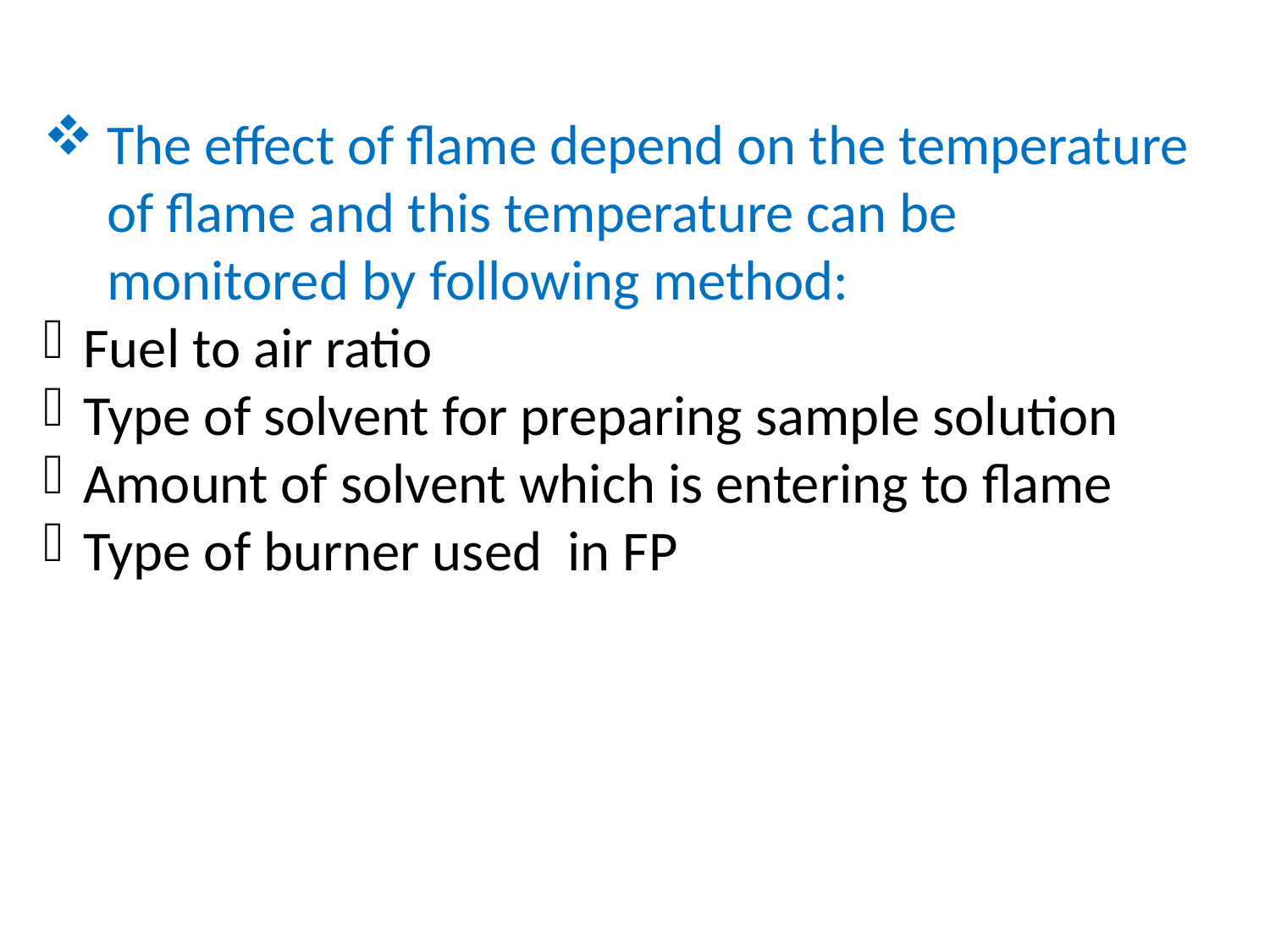

The effect of flame depend on the temperature of flame and this temperature can be monitored by following method:
Fuel to air ratio
Type of solvent for preparing sample solution
Amount of solvent which is entering to flame
Type of burner used  in FP